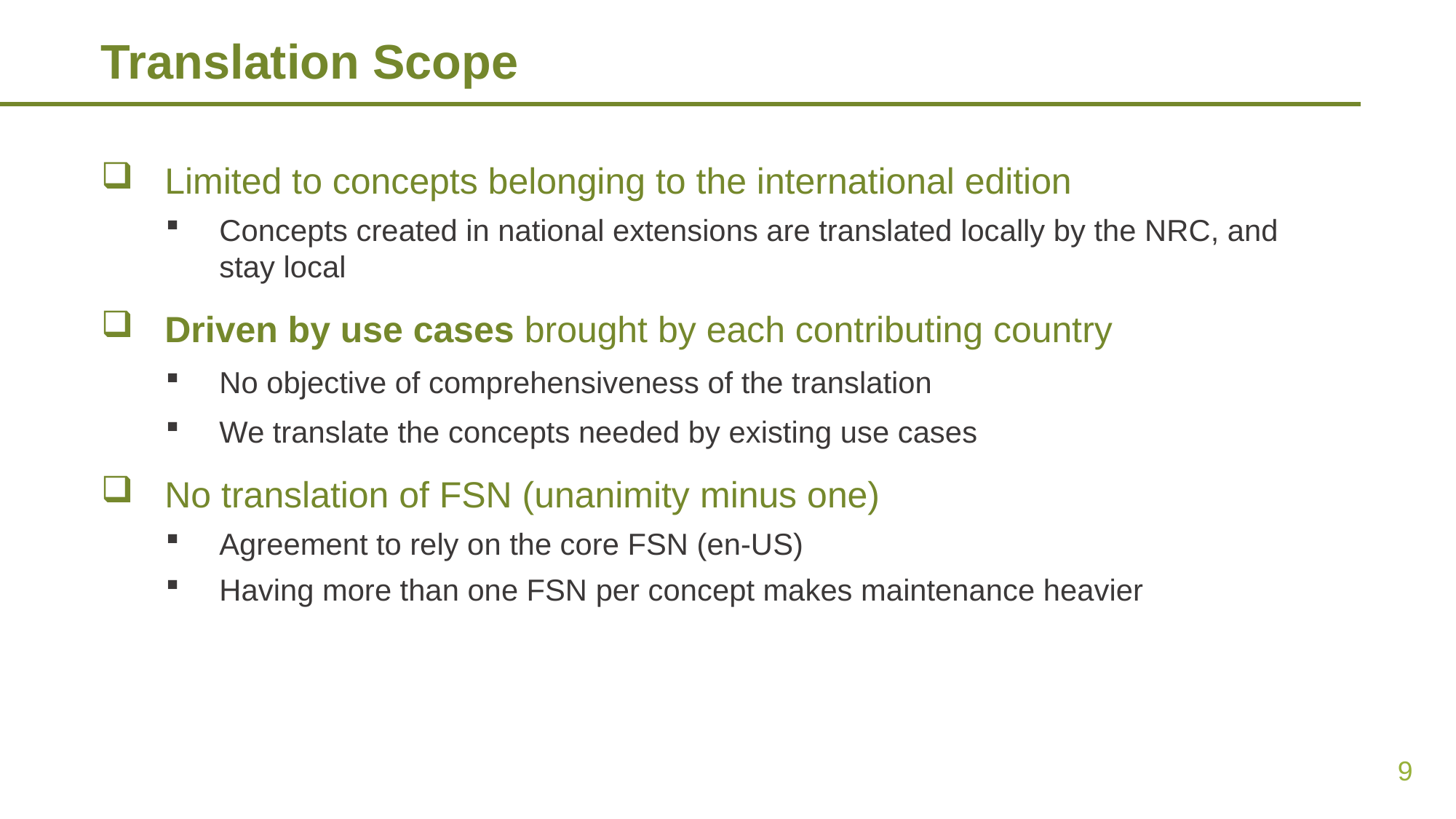

Translation Scope
Limited to concepts belonging to the international edition
Concepts created in national extensions are translated locally by the NRC, and stay local
Driven by use cases brought by each contributing country
No objective of comprehensiveness of the translation
We translate the concepts needed by existing use cases
No translation of FSN (unanimity minus one)
Agreement to rely on the core FSN (en-US)
Having more than one FSN per concept makes maintenance heavier
9